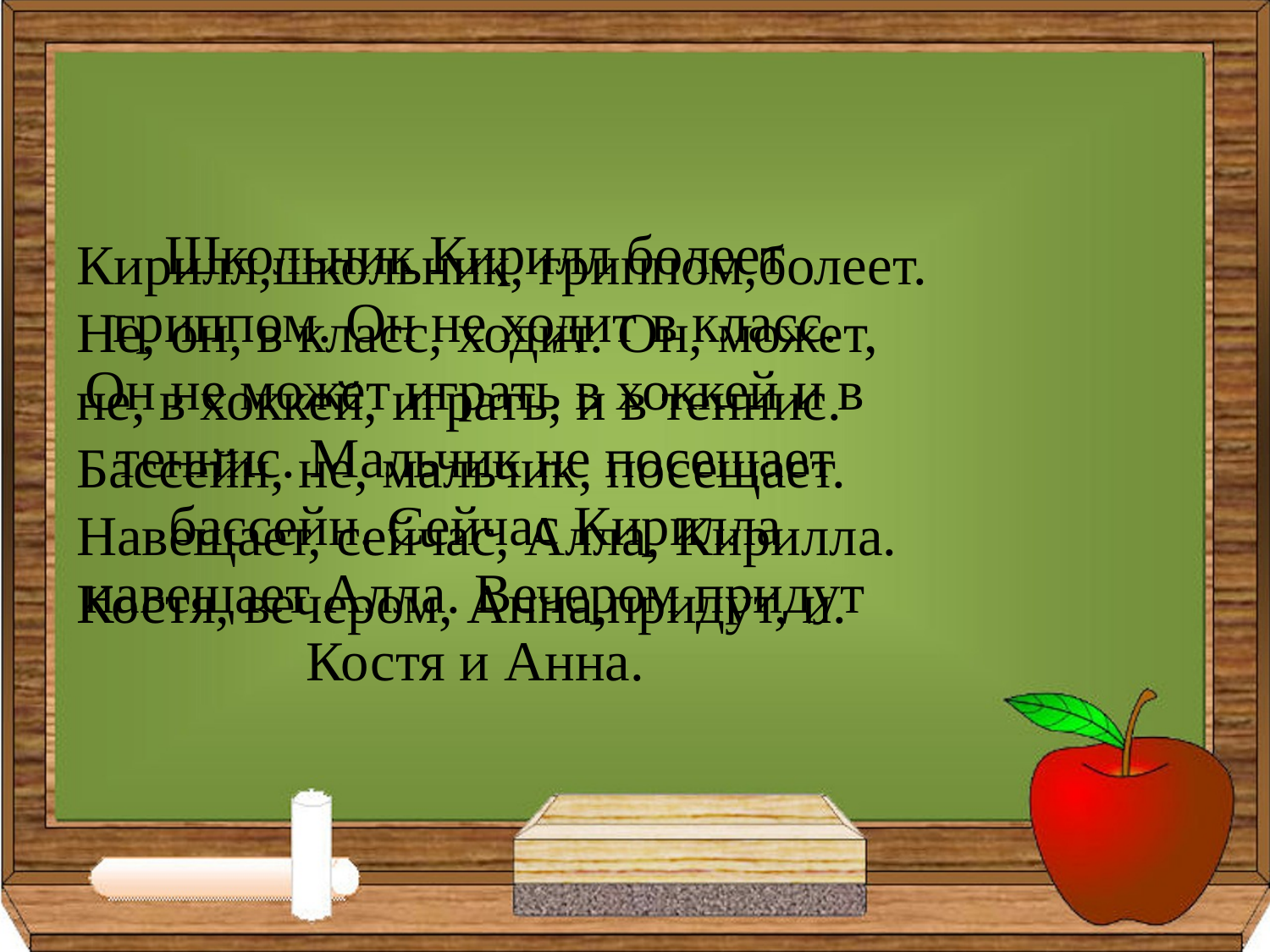

Кирилл,школьник, гриппом,болеет. Не, он, в класс, ходит. Он, может, не, в хоккей, играть, и в теннис. Бассейн, не, мальчик, посещает. Навещает, сейчас, Алла, Кирилла. Костя, вечером, Анна,придут, и.
# Школьник Кирилл болеет гриппом. Он не ходит в класс. Он не может играть в хоккей и в теннис. Мальчик не посещает бассейн. Сейчас Кирилла навещает Алла. Вечером придут Костя и Анна.